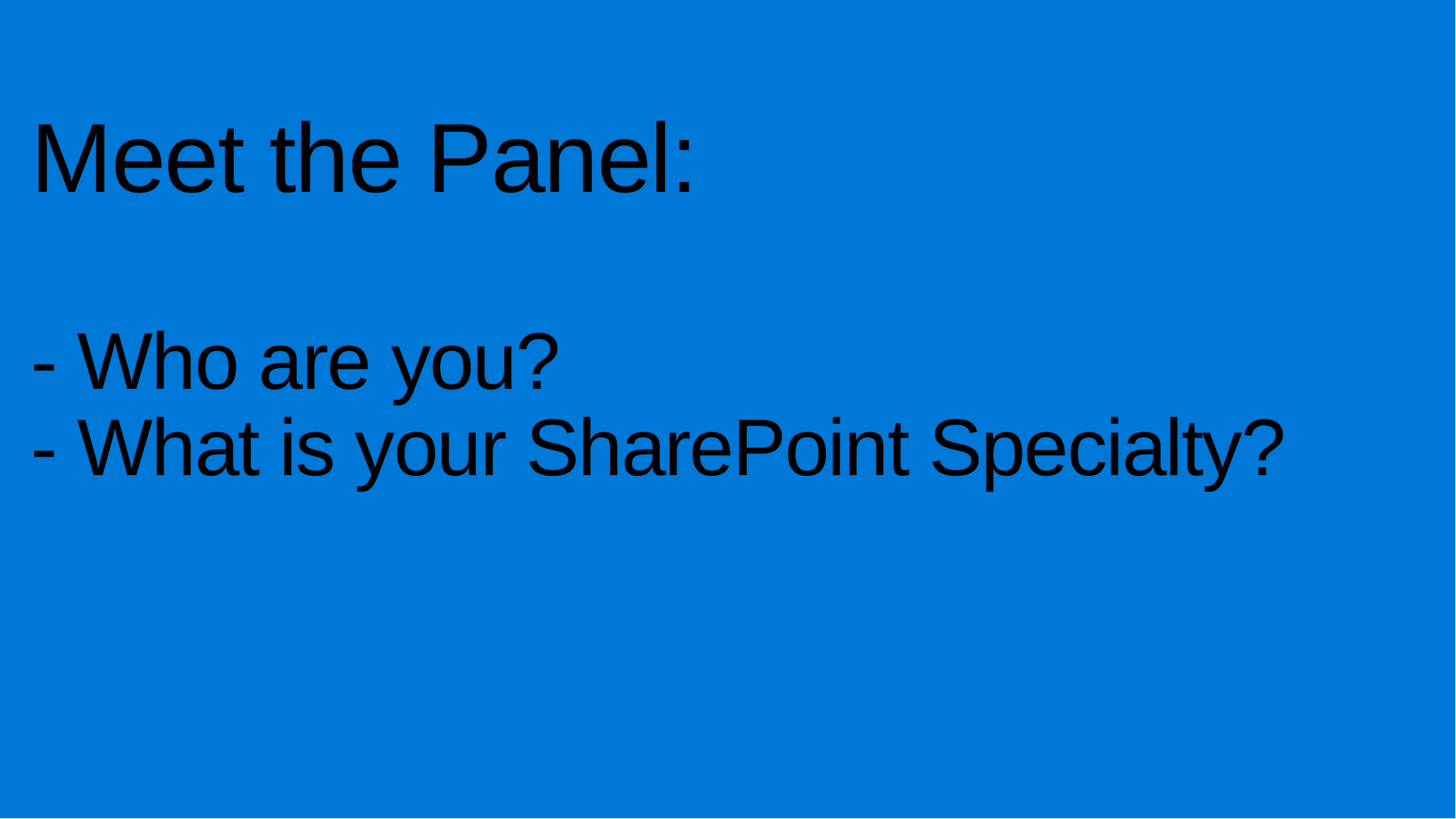

# Meet the Panel: - Who are you? - What is your SharePoint Specialty?